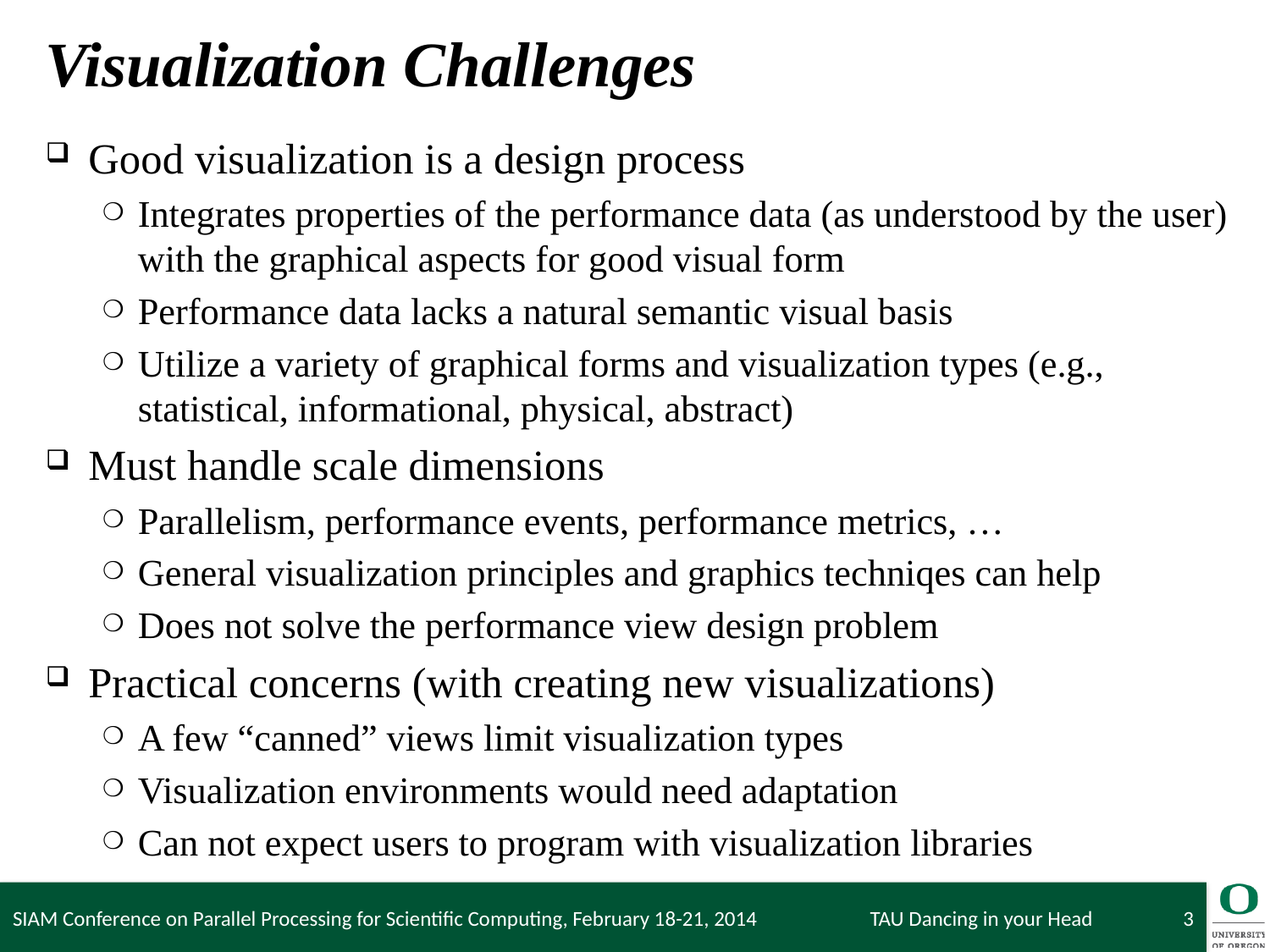

# Visualization Challenges
Good visualization is a design process
Integrates properties of the performance data (as understood by the user) with the graphical aspects for good visual form
Performance data lacks a natural semantic visual basis
Utilize a variety of graphical forms and visualization types (e.g., statistical, informational, physical, abstract)
Must handle scale dimensions
Parallelism, performance events, performance metrics, …
General visualization principles and graphics techniqes can help
Does not solve the performance view design problem
Practical concerns (with creating new visualizations)
A few “canned” views limit visualization types
Visualization environments would need adaptation
Can not expect users to program with visualization libraries

SIAM Conference on Parallel Processing for Scientific Computing, February 18-21, 2014
TAU Dancing in your Head
3